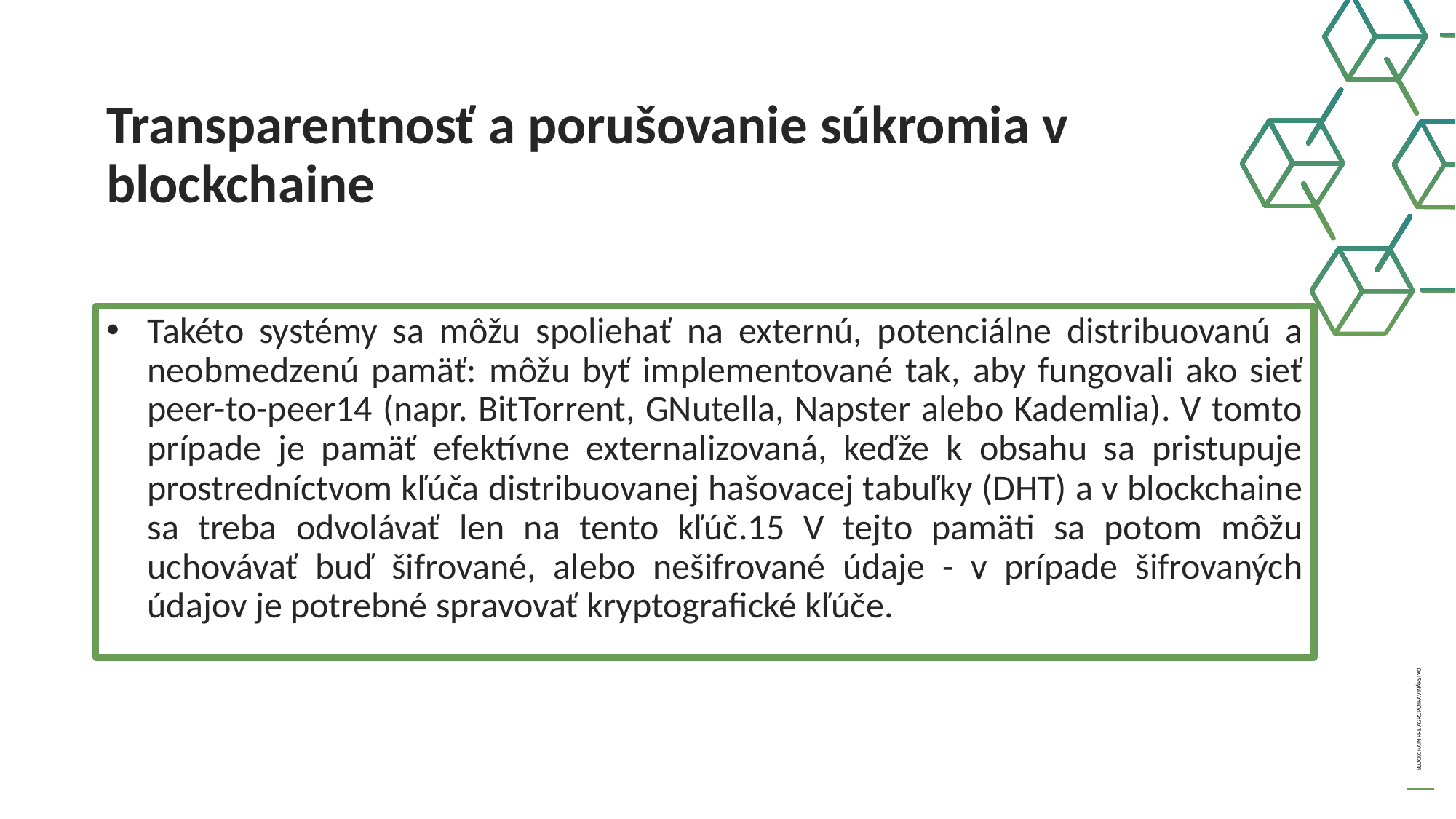

Transparentnosť a porušovanie súkromia v blockchaine
Takéto systémy sa môžu spoliehať na externú, potenciálne distribuovanú a neobmedzenú pamäť: môžu byť implementované tak, aby fungovali ako sieť peer-to-peer14 (napr. BitTorrent, GNutella, Napster alebo Kademlia). V tomto prípade je pamäť efektívne externalizovaná, keďže k obsahu sa pristupuje prostredníctvom kľúča distribuovanej hašovacej tabuľky (DHT) a v blockchaine sa treba odvolávať len na tento kľúč.15 V tejto pamäti sa potom môžu uchovávať buď šifrované, alebo nešifrované údaje - v prípade šifrovaných údajov je potrebné spravovať kryptografické kľúče.